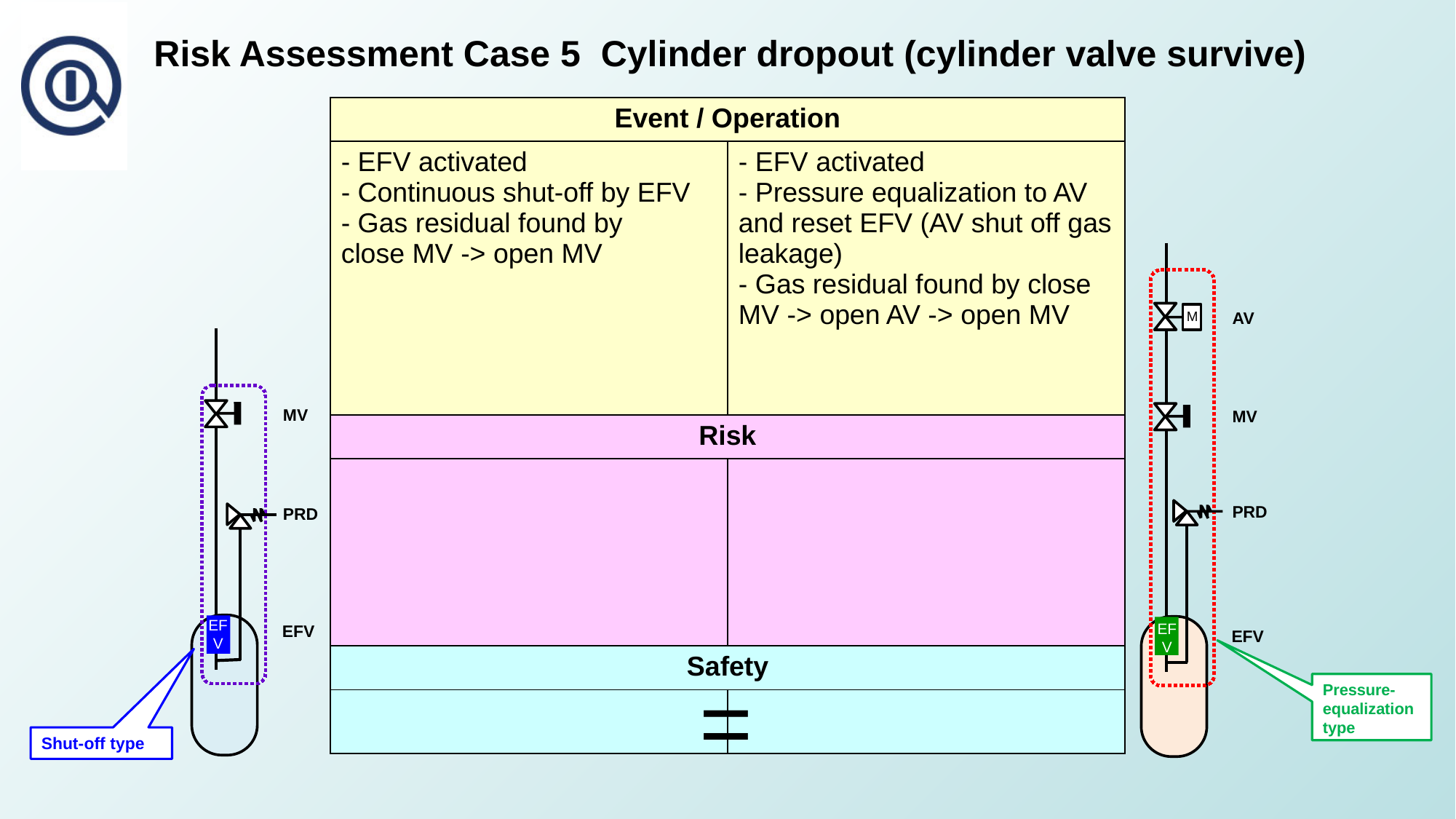

Risk Assessment Case 5  Cylinder dropout (cylinder valve survive)
| Event / Operation |  |
| --- | --- |
| - EFV activated - Continuous shut-off by EFV - Gas residual found by close MV -> open MV | - EFV activated - Pressure equalization to AV and reset EFV (AV shut off gas leakage) - Gas residual found by close MV -> open AV -> open MV |
| Risk |  |
|  |  |
| Safety |  |
|  |  |

M

AV

MV
MV

PRD

PRD
EFV

EF
V

EF
V
EFV

=
Pressure-equalization type
Shut-off type